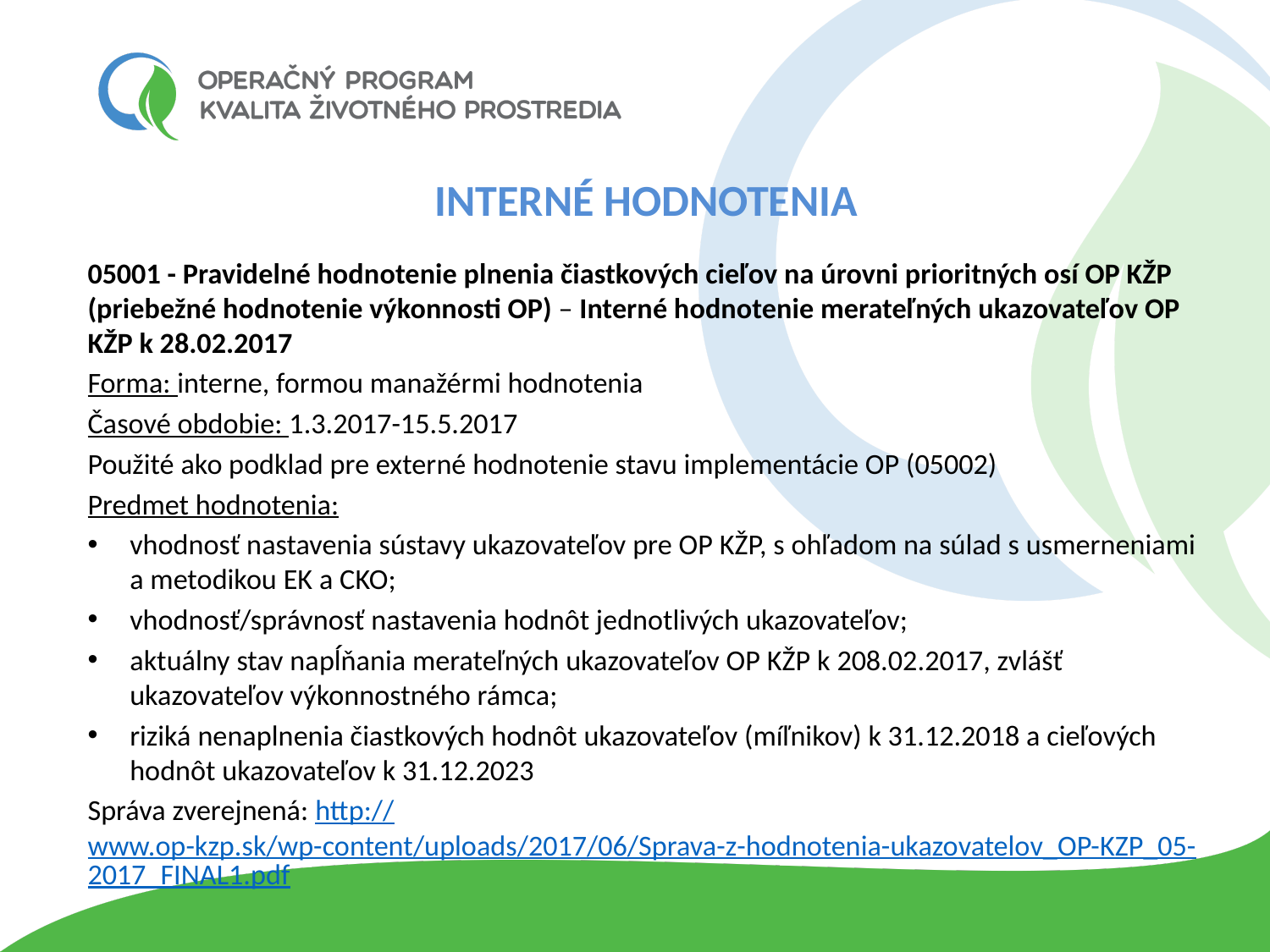

INTERNÉ HODNOTENIA
05001 - Pravidelné hodnotenie plnenia čiastkových cieľov na úrovni prioritných osí OP KŽP (priebežné hodnotenie výkonnosti OP) – Interné hodnotenie merateľných ukazovateľov OP KŽP k 28.02.2017
Forma: interne, formou manažérmi hodnotenia
Časové obdobie: 1.3.2017-15.5.2017
Použité ako podklad pre externé hodnotenie stavu implementácie OP (05002)
Predmet hodnotenia:
vhodnosť nastavenia sústavy ukazovateľov pre OP KŽP, s ohľadom na súlad s usmerneniami a metodikou EK a CKO;
vhodnosť/správnosť nastavenia hodnôt jednotlivých ukazovateľov;
aktuálny stav napĺňania merateľných ukazovateľov OP KŽP k 208.02.2017, zvlášť ukazovateľov výkonnostného rámca;
riziká nenaplnenia čiastkových hodnôt ukazovateľov (míľnikov) k 31.12.2018 a cieľových hodnôt ukazovateľov k 31.12.2023
Správa zverejnená: http://www.op-kzp.sk/wp-content/uploads/2017/06/Sprava-z-hodnotenia-ukazovatelov_OP-KZP_05-2017_FINAL1.pdf